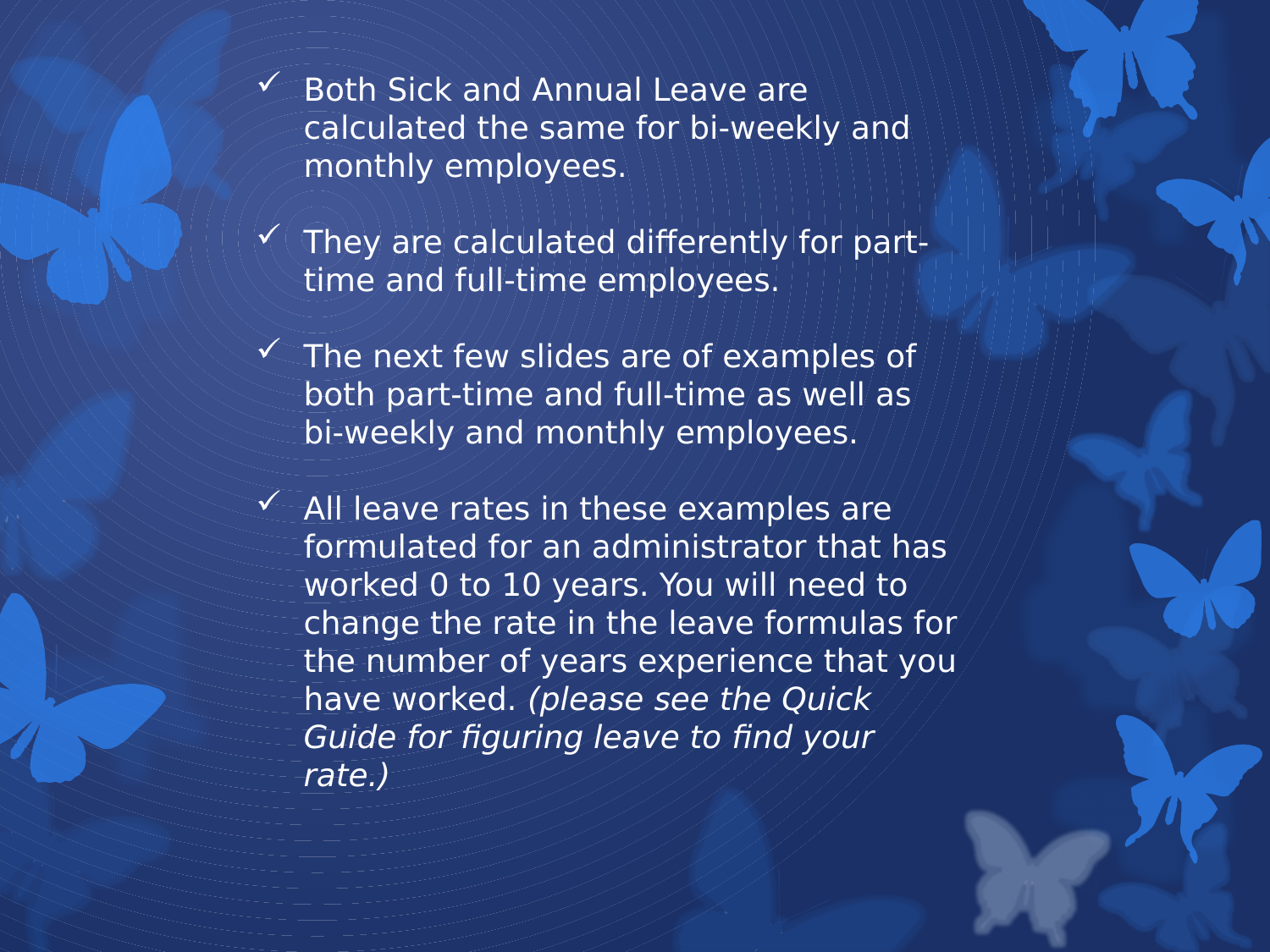

Both Sick and Annual Leave are calculated the same for bi-weekly and monthly employees.

They are calculated differently for part-time and full-time employees.

The next few slides are of examples of both part-time and full-time as well as bi-weekly and monthly employees.

All leave rates in these examples are formulated for an administrator that has worked 0 to 10 years. You will need to change the rate in the leave formulas for the number of years experience that you have worked. (please see the Quick Guide for figuring leave to find your rate.)